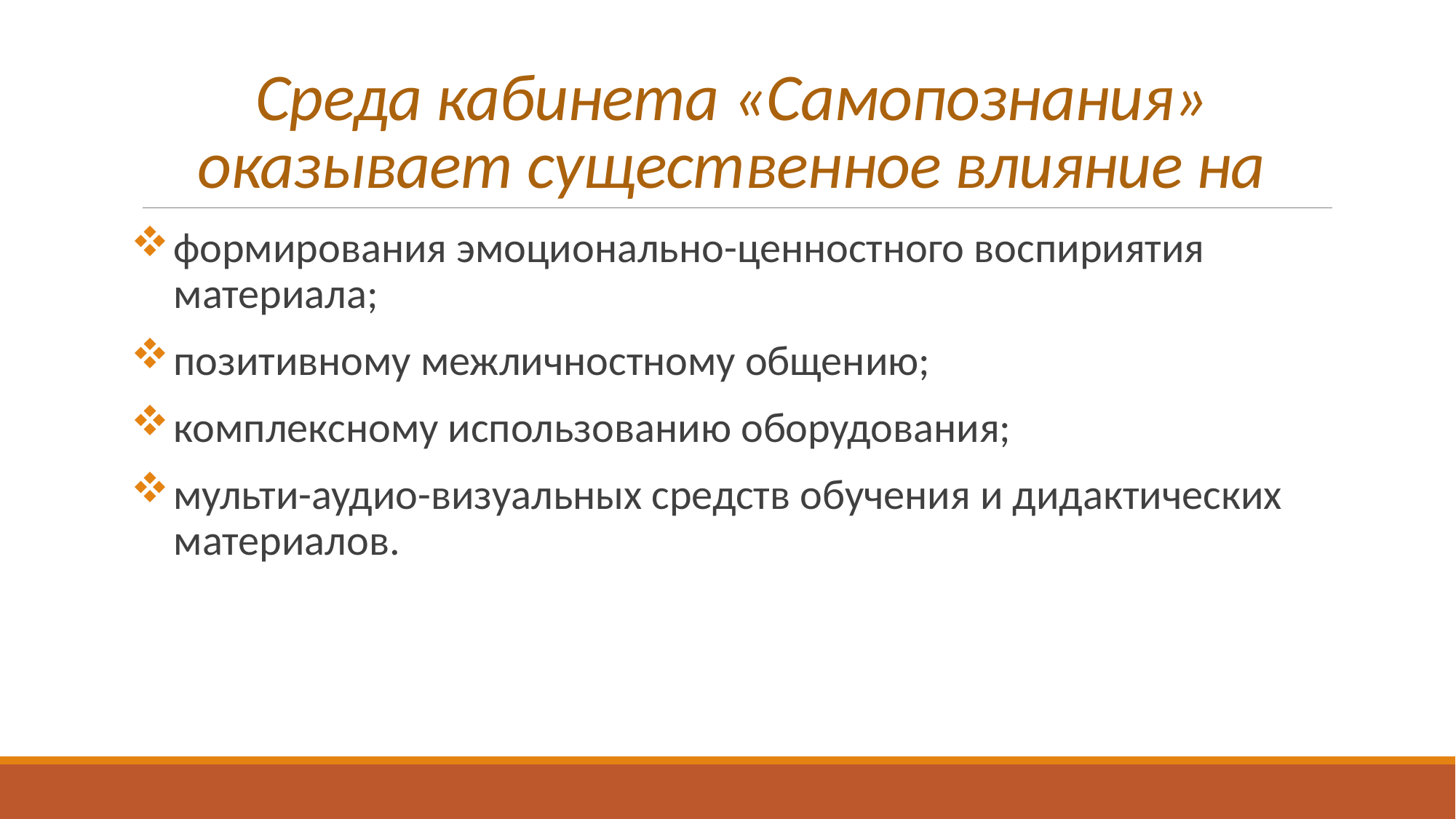

# Среда кабинета «Самопознания» оказывает существенное влияние на
формирования эмоционально-ценностного воспириятия материала;
позитивному межличностному общению;
комплексному использованию оборудования;
мульти-аудио-визуальных средств обучения и дидактических материалов.